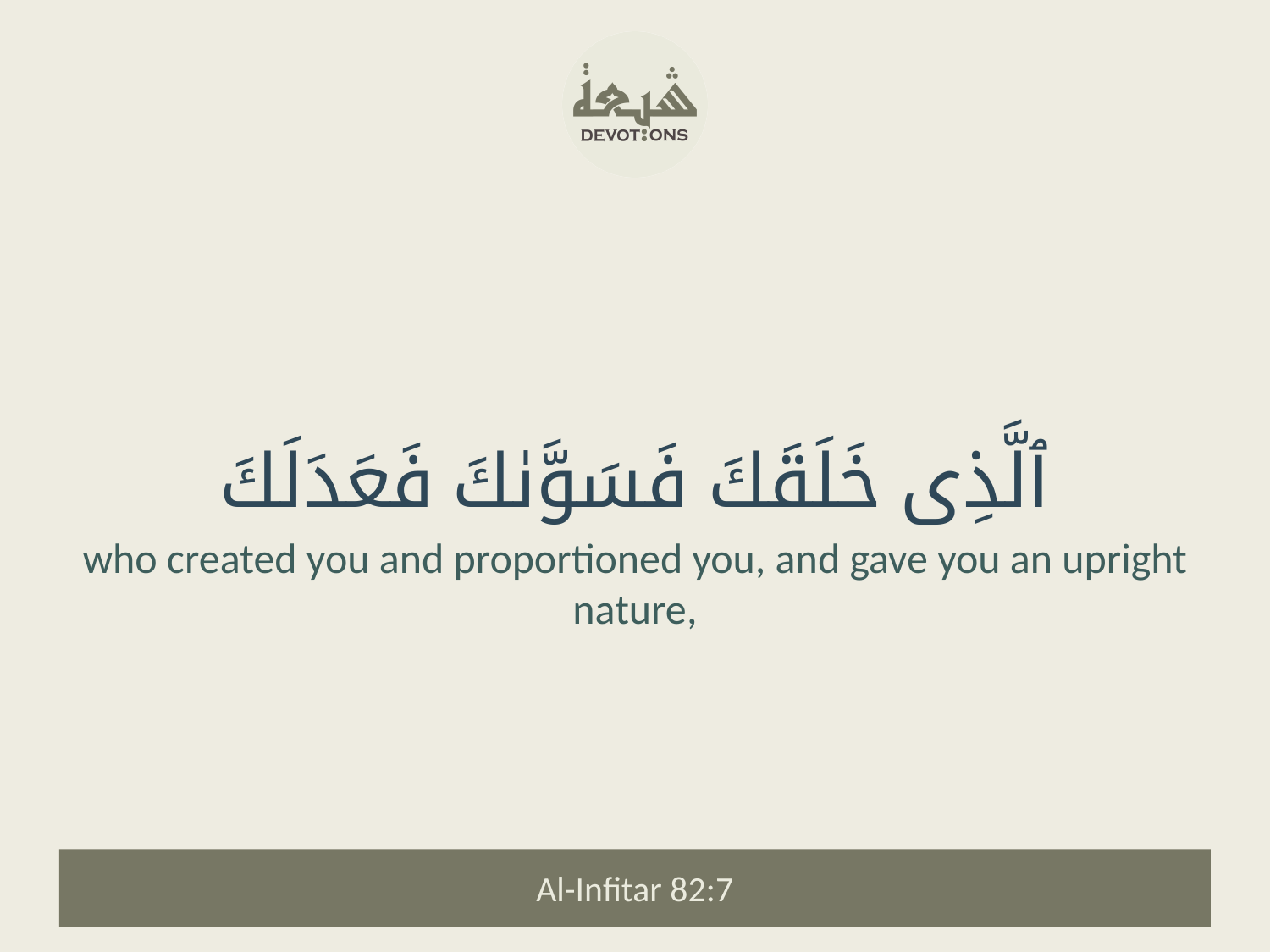

ٱلَّذِى خَلَقَكَ فَسَوَّىٰكَ فَعَدَلَكَ
who created you and proportioned you, and gave you an upright nature,
Al-Infitar 82:7